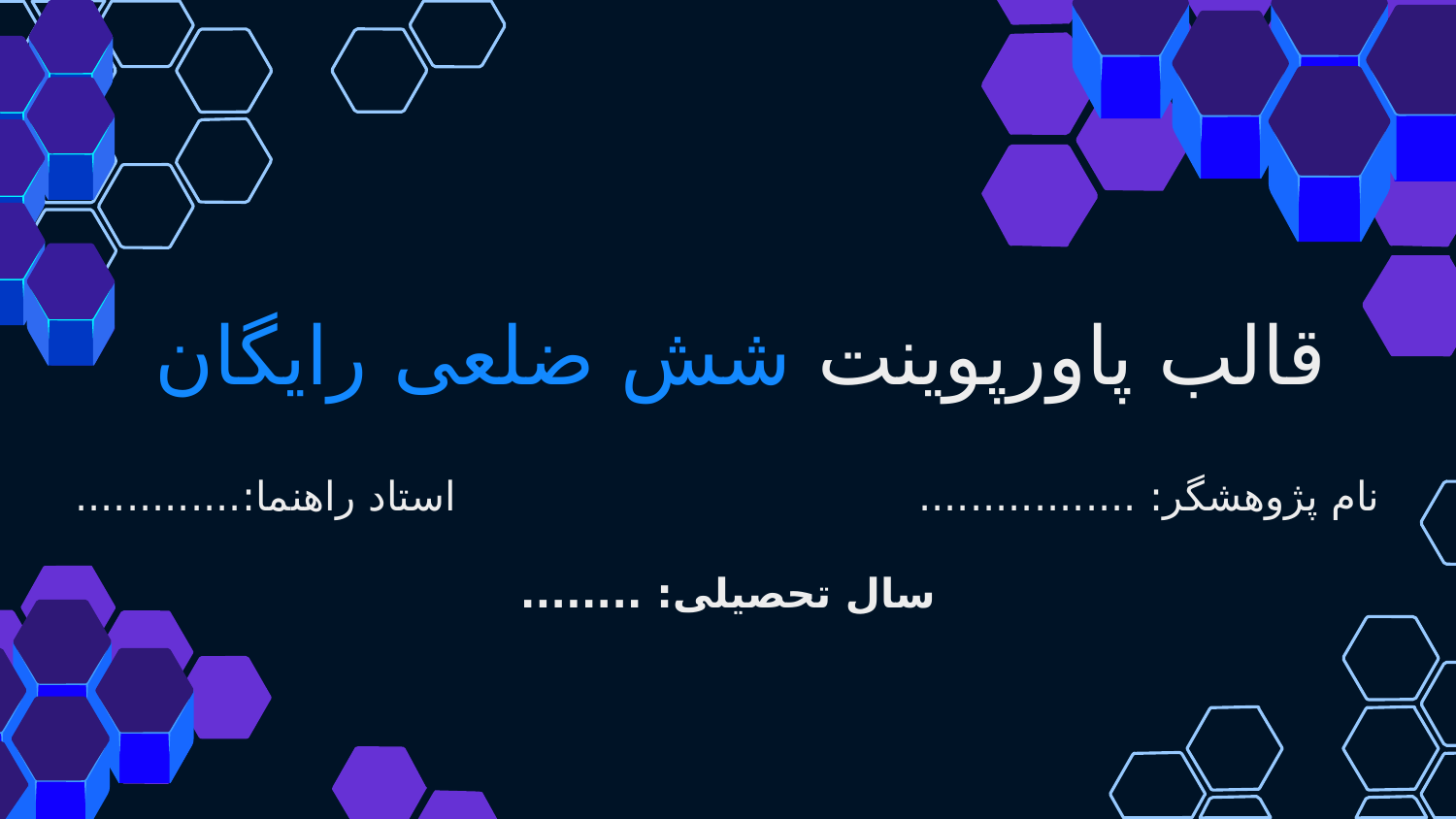

قالب پاورپوینت شش ضلعی رایگان
نام پژوهشگر: .................                                    استاد راهنما:.............

سال تحصیلی: ........